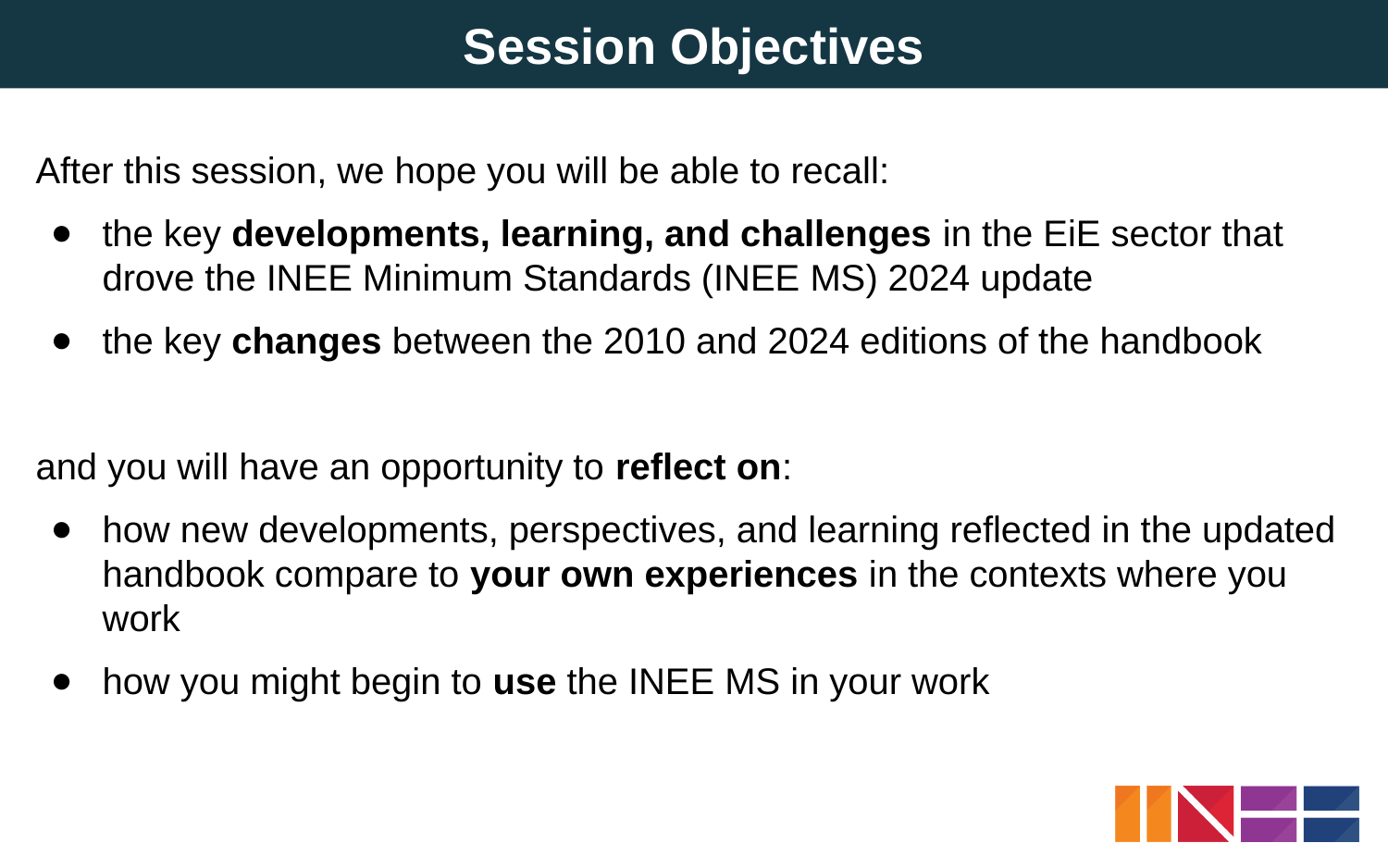

# Session Objectives
After this session, we hope you will be able to recall:
the key developments, learning, and challenges in the EiE sector that drove the INEE Minimum Standards (INEE MS) 2024 update
the key changes between the 2010 and 2024 editions of the handbook

and you will have an opportunity to reflect on:
how new developments, perspectives, and learning reflected in the updated handbook compare to your own experiences in the contexts where you work
how you might begin to use the INEE MS in your work